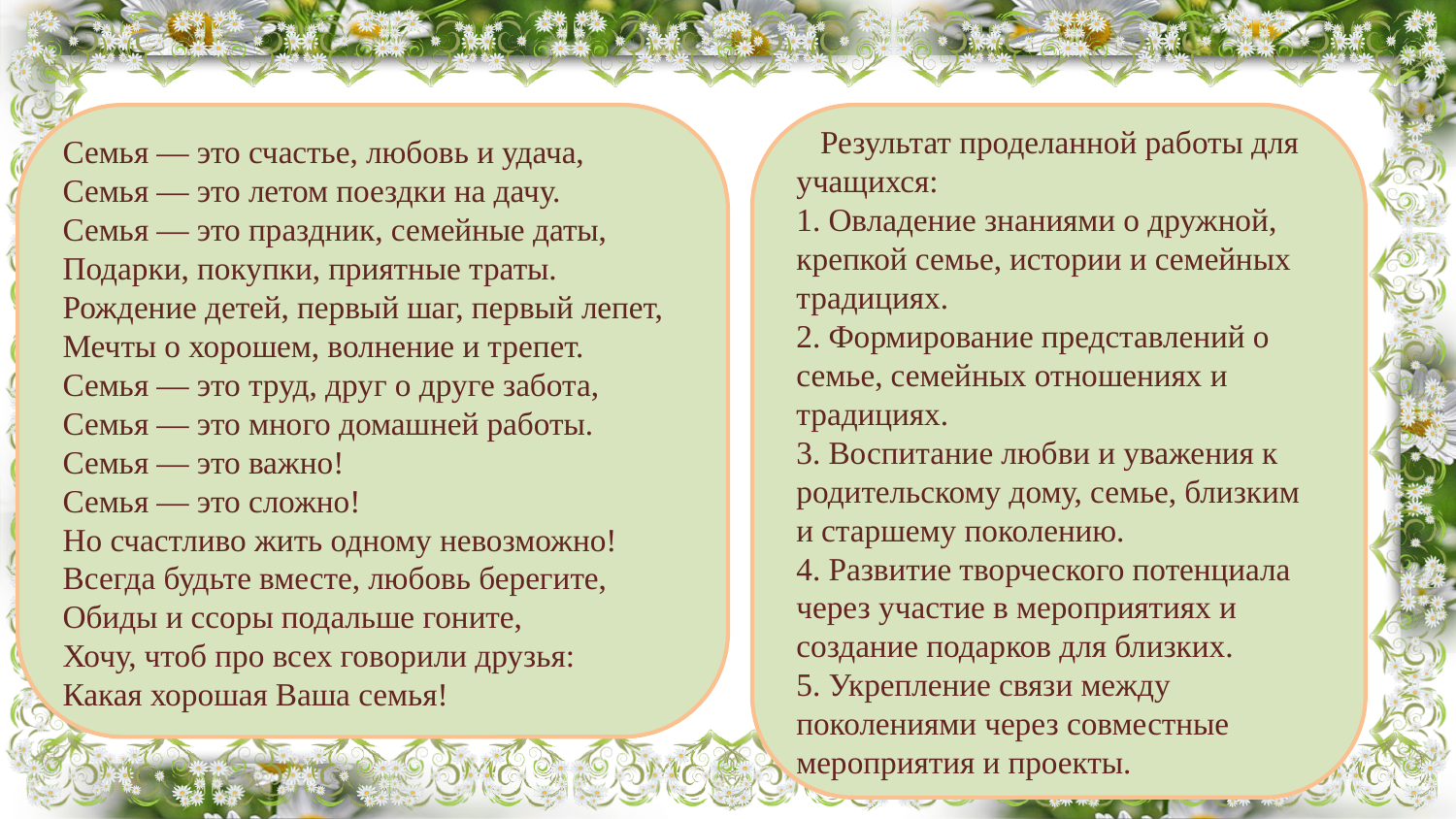

Семья — это счастье, любовь и удача,
Семья — это летом поездки на дачу.
Семья — это праздник, семейные даты,
Подарки, покупки, приятные траты.
Рождение детей, первый шаг, первый лепет,
Мечты о хорошем, волнение и трепет.
Семья — это труд, друг о друге забота,
Семья — это много домашней работы.
Семья — это важно!
Семья — это сложно!
Но счастливо жить одному невозможно!
Всегда будьте вместе, любовь берегите,
Обиды и ссоры подальше гоните,
Хочу, чтоб про всех говорили друзья:
Какая хорошая Ваша семья!

   Результат проделанной работы для учащихся:
1. Овладение знаниями о дружной, крепкой семье, истории и семейных традициях.
2. Формирование представлений о семье, семейных отношениях и традициях.
3. Воспитание любви и уважения к родительскому дому, семье, близким и старшему поколению.
4. Развитие творческого потенциала через участие в мероприятиях и создание подарков для близких.
5. Укрепление связи между поколениями через совместные мероприятия и проекты.